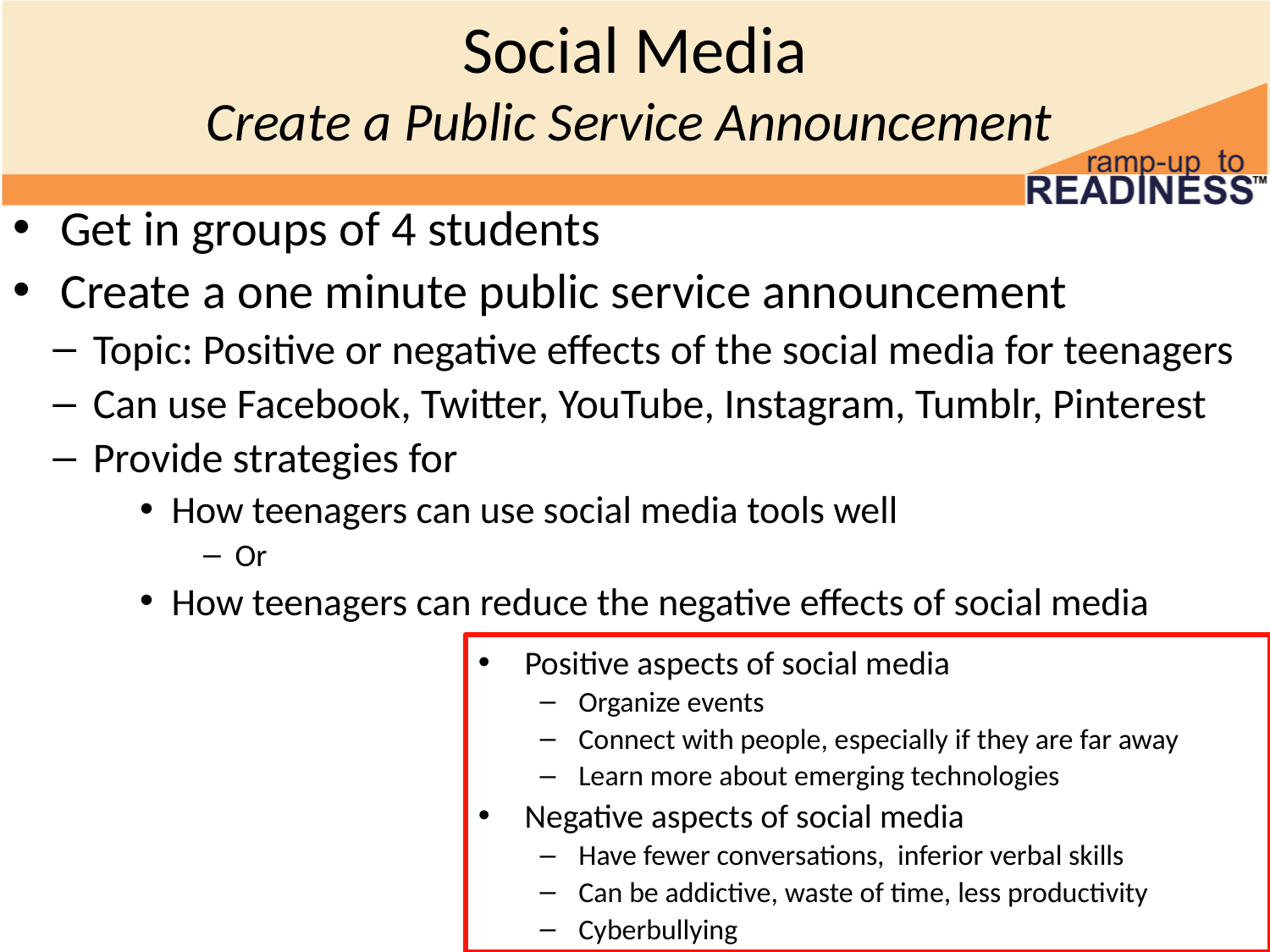

# Social Media Create a Public Service Announcement
Get in groups of 4 students
Create a one minute public service announcement
Topic: Positive or negative effects of the social media for teenagers
Can use Facebook, Twitter, YouTube, Instagram, Tumblr, Pinterest
Provide strategies for
How teenagers can use social media tools well
Or
How teenagers can reduce the negative effects of social media
Positive aspects of social media
Organize events
Connect with people, especially if they are far away
Learn more about emerging technologies
Negative aspects of social media
Have fewer conversations,  inferior verbal skills
Can be addictive, waste of time, less productivity
Cyberbullying